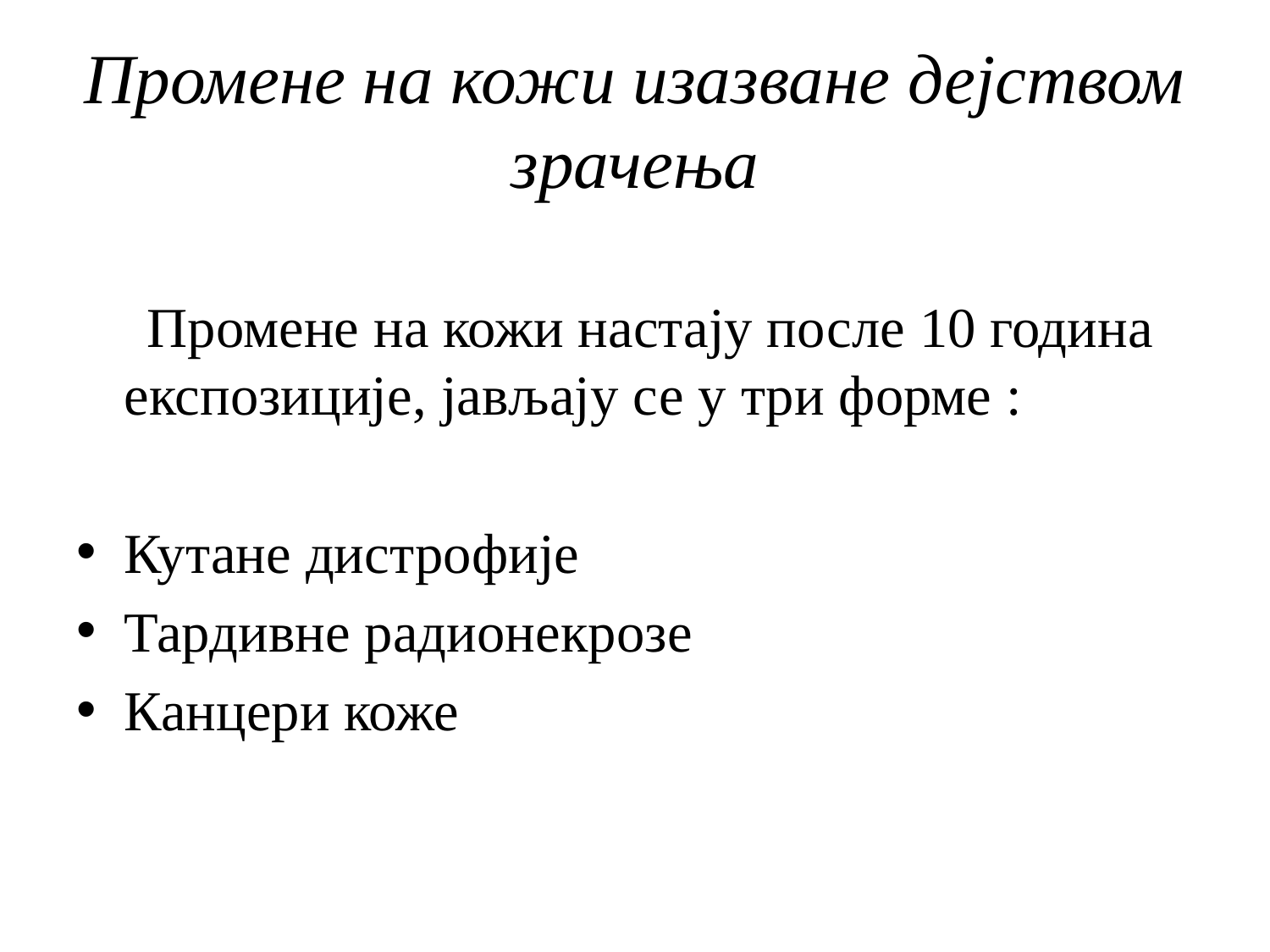

# Промене на кожи изазване дејством зрачења

     Промене на кожи настају после 10 година експозиције, јављају се у три форме :

Кутане дистрофије
Тардивне радионекрозе
Канцери коже